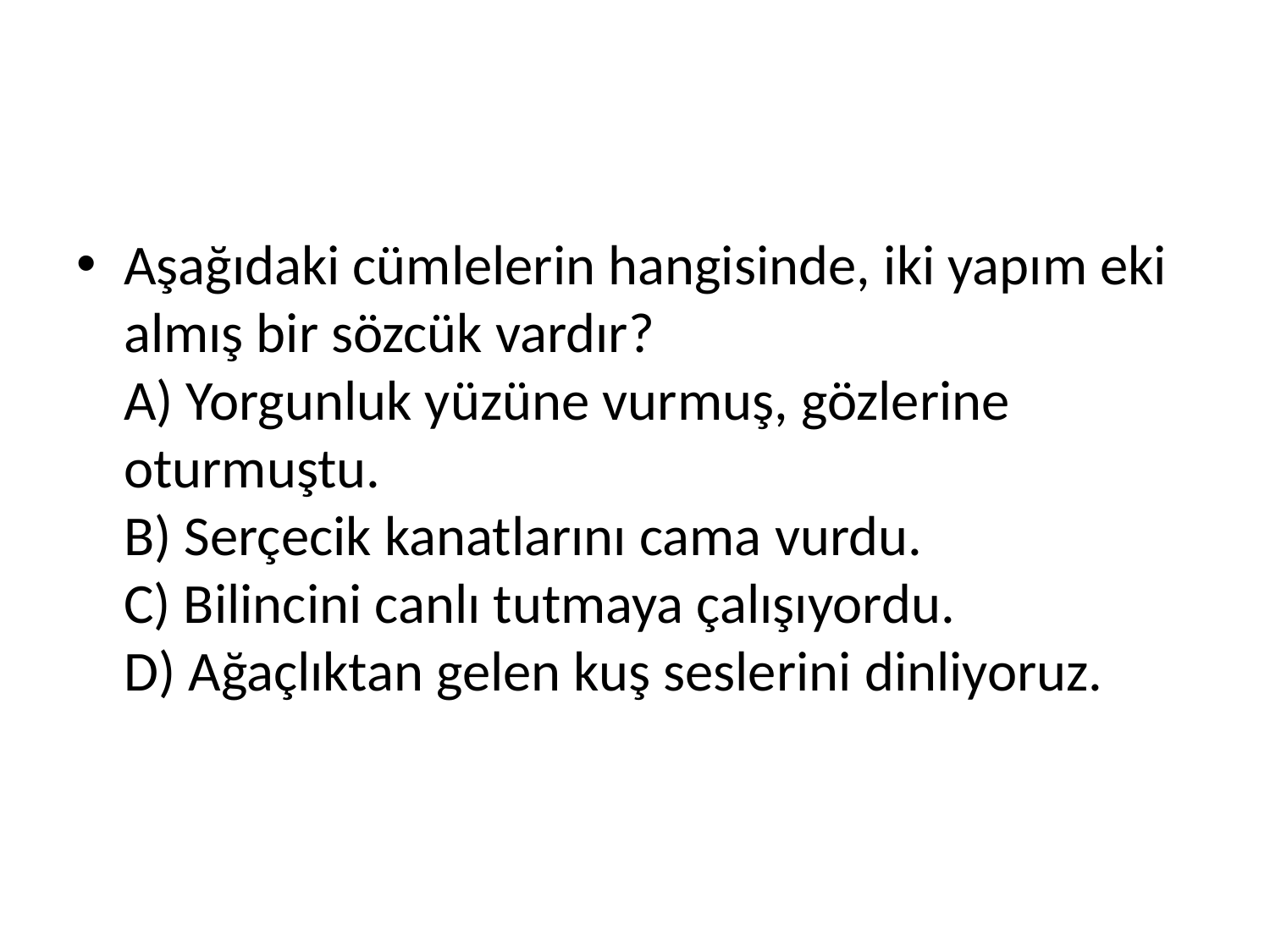

#
Aşağıdaki cümlelerin hangisinde, iki yapım eki 
almış bir sözcük vardır? 
A) Yorgunluk yüzüne vurmuş, gözlerine oturmuştu. 
B) Serçecik kanatlarını cama vurdu. 
C) Bilincini canlı tutmaya çalışıyordu. 
D) Ağaçlıktan gelen kuş seslerini dinliyoruz.